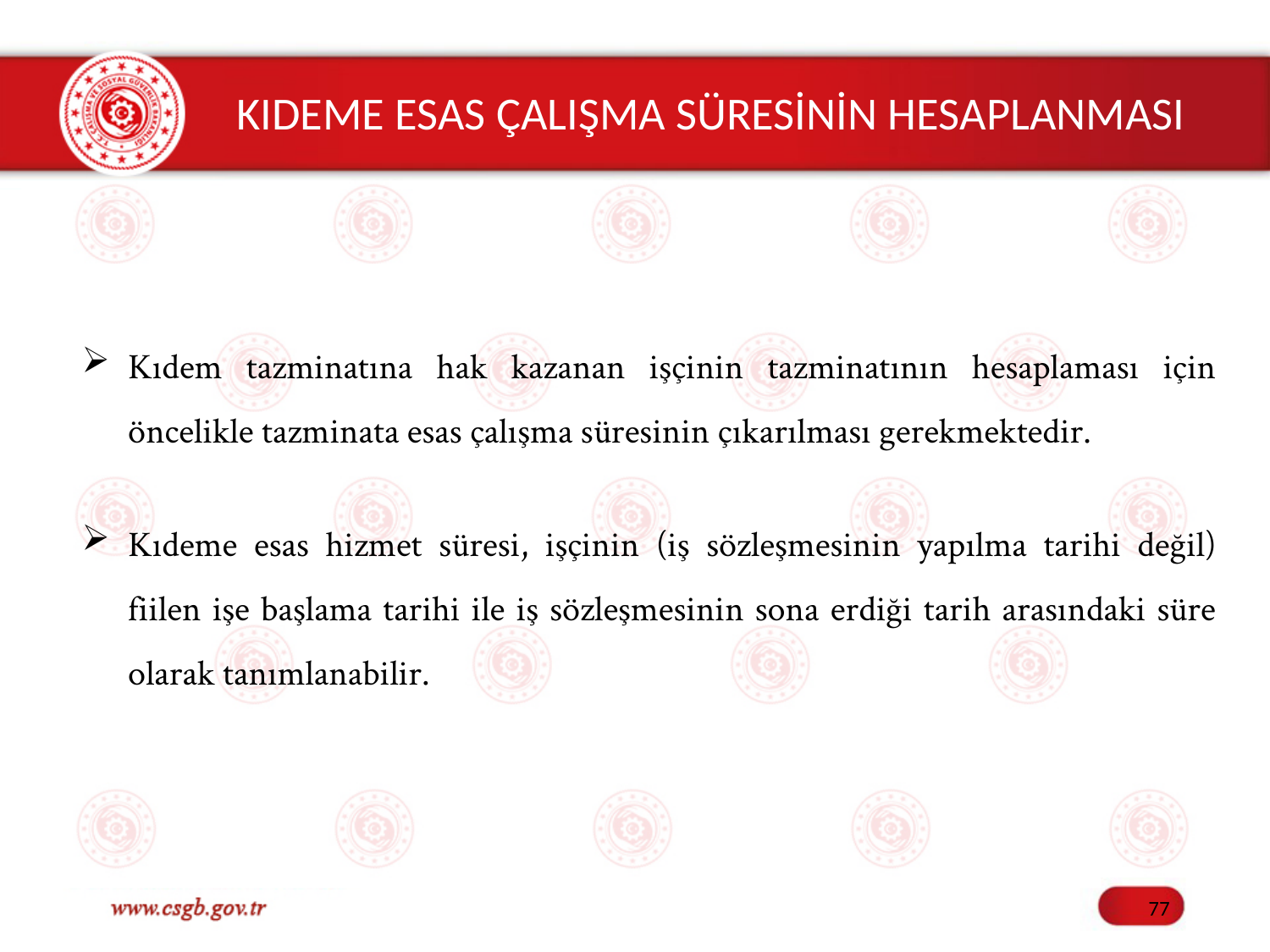

KIDEME ESAS ÇALIŞMA SÜRESİNİN HESAPLANMASI

Kıdem tazminatına hak kazanan işçinin tazminatının hesaplaması için öncelikle tazminata esas çalışma süresinin çıkarılması gerekmektedir.

Kıdeme esas hizmet süresi, işçinin (iş sözleşmesinin yapılma tarihi değil) fiilen işe başlama tarihi ile iş sözleşmesinin sona erdiği tarih arasındaki süre olarak tanımlanabilir.

77